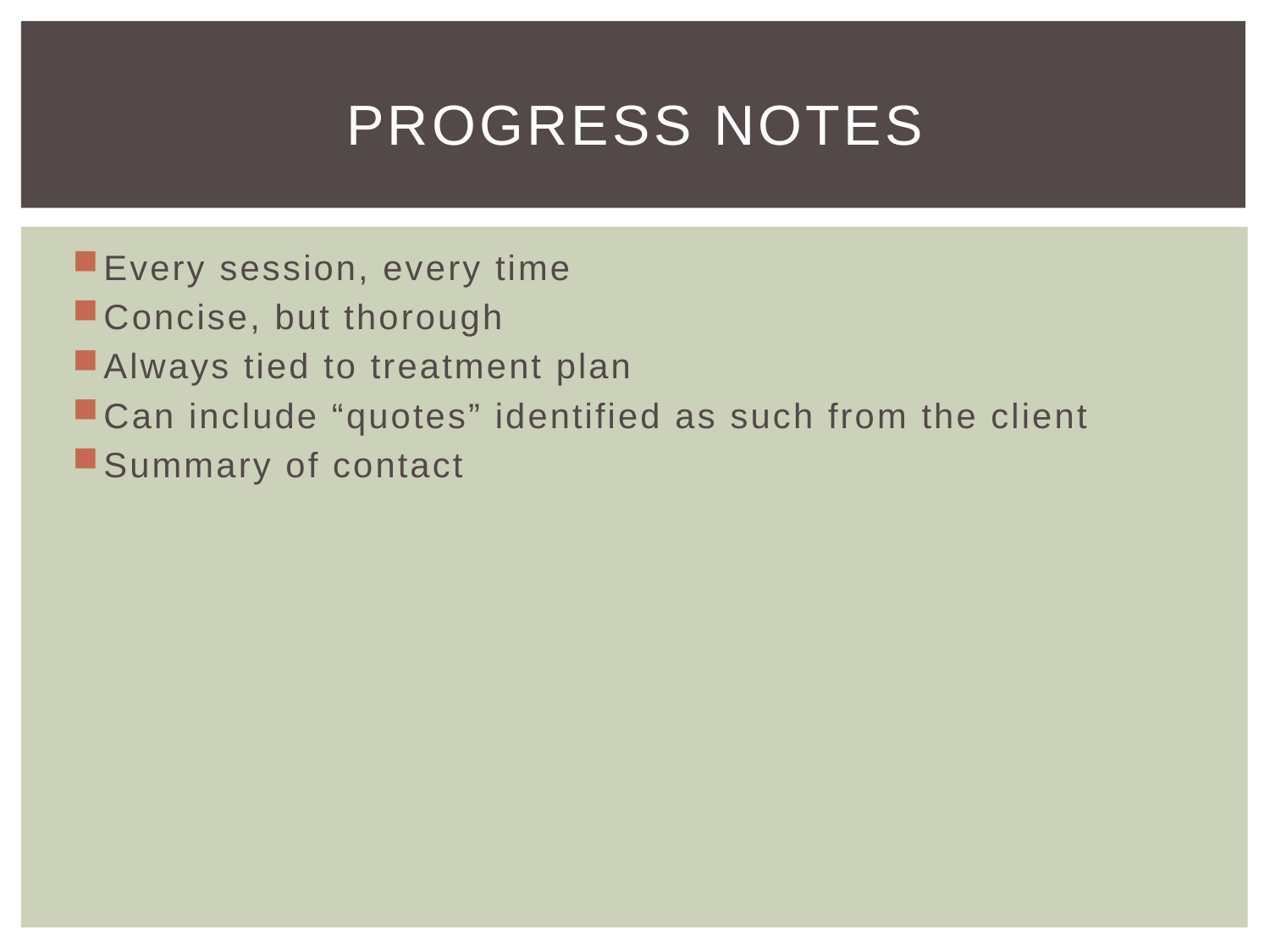

# Progress notes
Every session, every time
Concise, but thorough
Always tied to treatment plan
Can include “quotes” identified as such from the client
Summary of contact